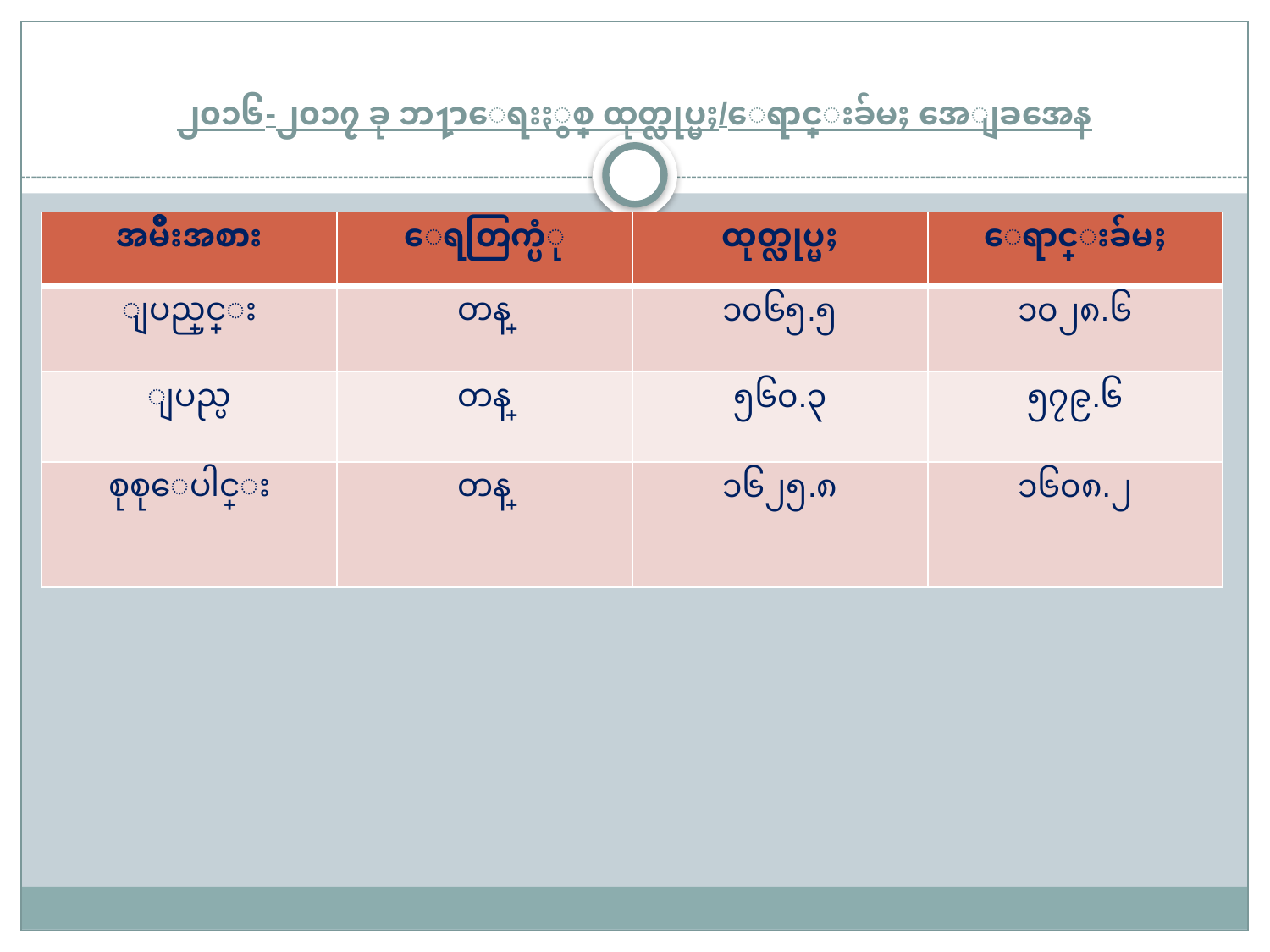

# ၂၀၁၆-၂၀၁၇ ခု ဘ႑ာေရးႏွစ္ ထုတ္လုပ္မႈ/ေရာင္းခ်မႈ အေျခအေန
| အမ်ိဳးအစား | ေရတြက္ပံု | ထုတ္လုပ္မႈ | ေရာင္းခ်မႈ |
| --- | --- | --- | --- |
| ျပည္တြင္း | တန္ | ၁၀၆၅.၅ | ၁၀၂၈.၆ |
| ျပည္ပ | တန္ | ၅၆၀.၃ | ၅၇၉.၆ |
| စုစုေပါင္း | တန္ | ၁၆၂၅.၈ | ၁၆၀၈.၂ |